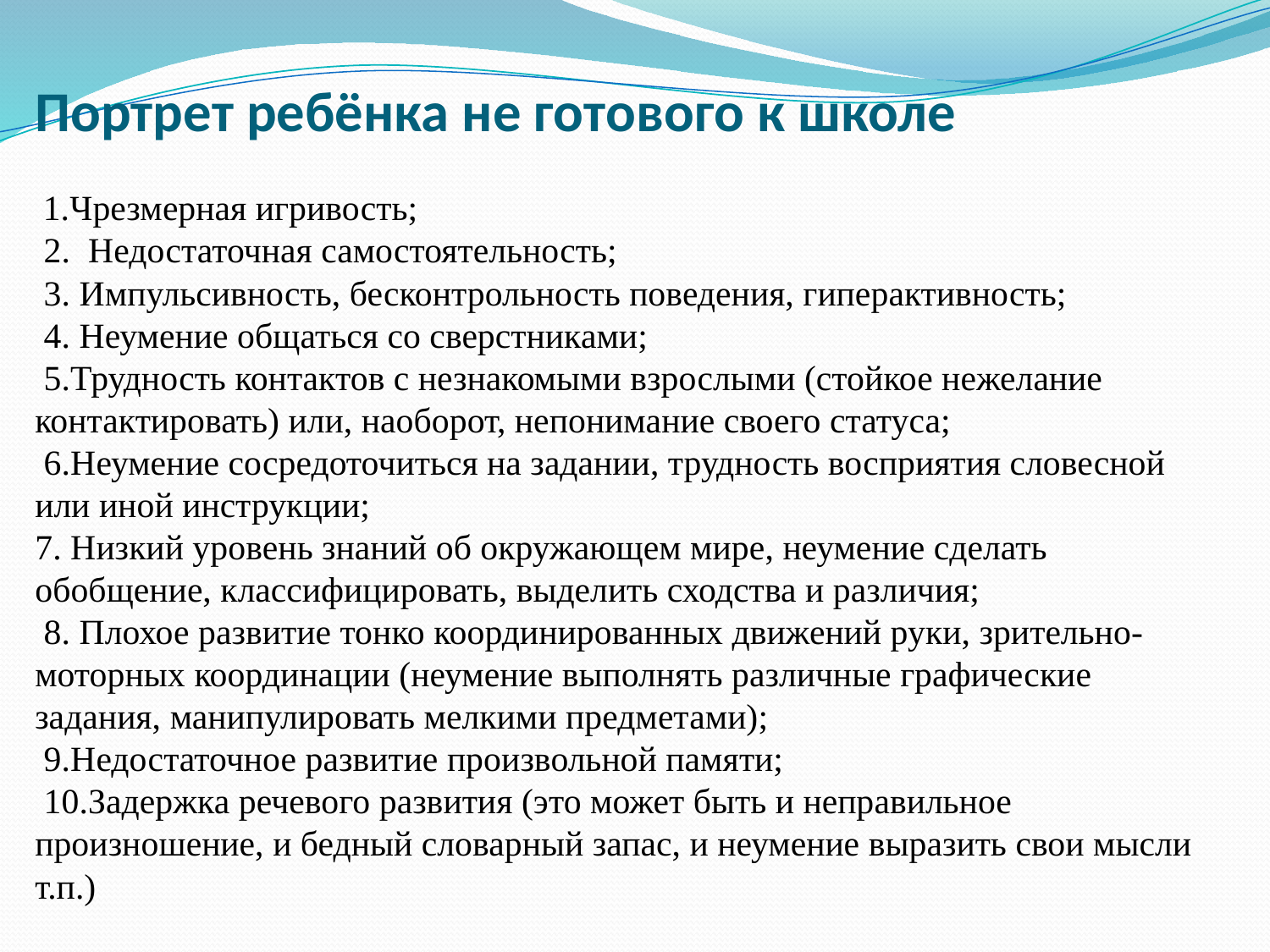

# Портрет ребёнка не готового к школе 1.Чрезмерная игривость; 2.  Недостаточная самостоятельность; 3. Импульсивность, бесконтрольность поведения, гиперактивность; 4. Неумение общаться со сверстниками; 5.Трудность контактов с незнакомыми взрослыми (стойкое нежелание контактировать) или, наоборот, непонимание своего статуса; 6.Неумение сосредоточиться на задании, трудность восприятия словесной    или иной инструкции; 7. Низкий уровень знаний об окружающем мире, неумение сделать    обобщение, классифицировать, выделить сходства и различия; 8. Плохое развитие тонко координированных движений руки, зрительно-моторных координации (неумение выполнять различные графические задания, манипулировать мелкими предметами); 9.Недостаточное развитие произвольной памяти; 10.Задержка речевого развития (это может быть и неправильное произношение, и бедный словарный запас, и неумение выразить свои мысли т.п.)